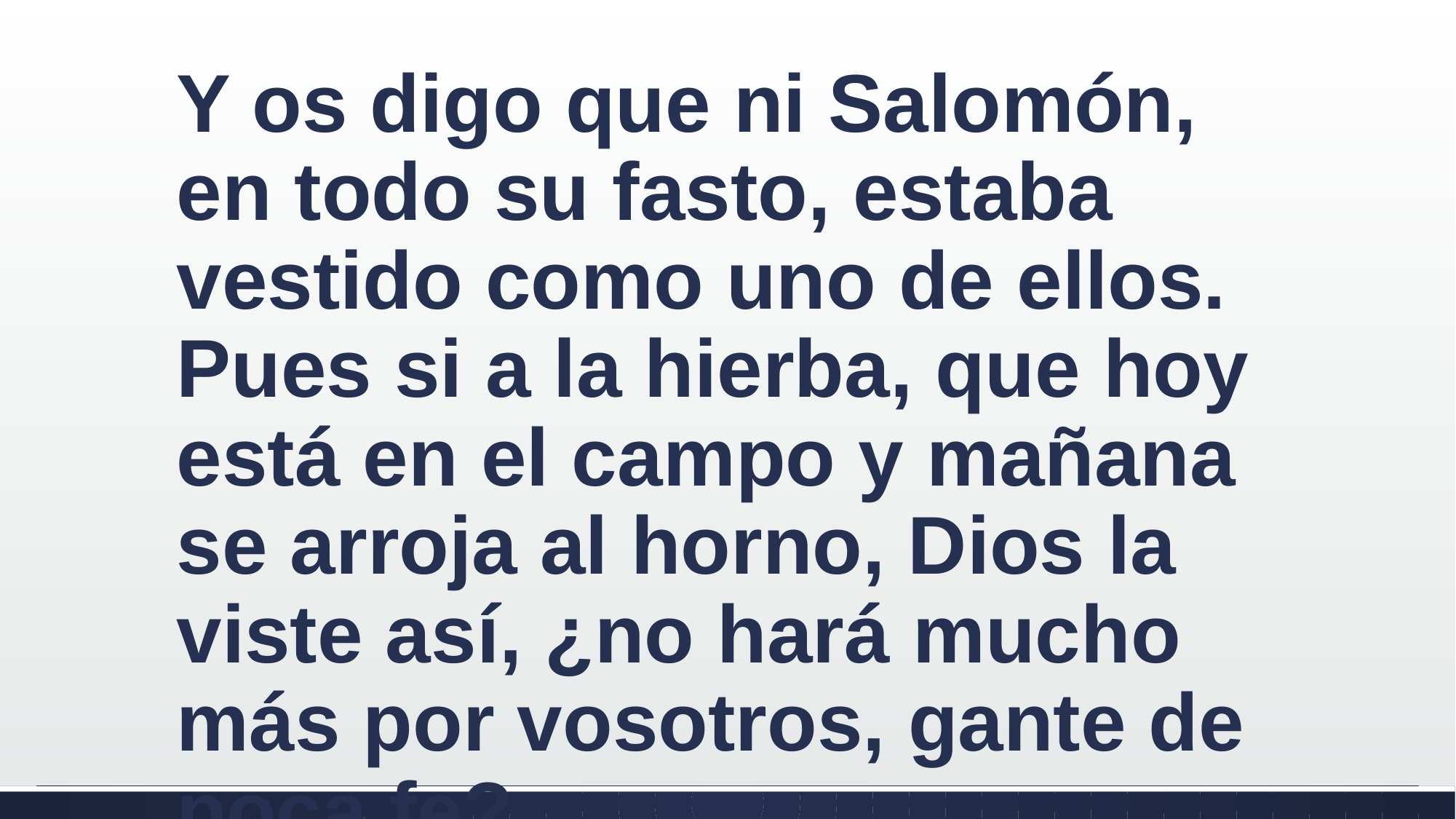

#
Y os digo que ni Salomón, en todo su fasto, estaba vestido como uno de ellos. Pues si a la hierba, que hoy está en el campo y mañana se arroja al horno, Dios la viste así, ¿no hará mucho más por vosotros, gante de poca fe?